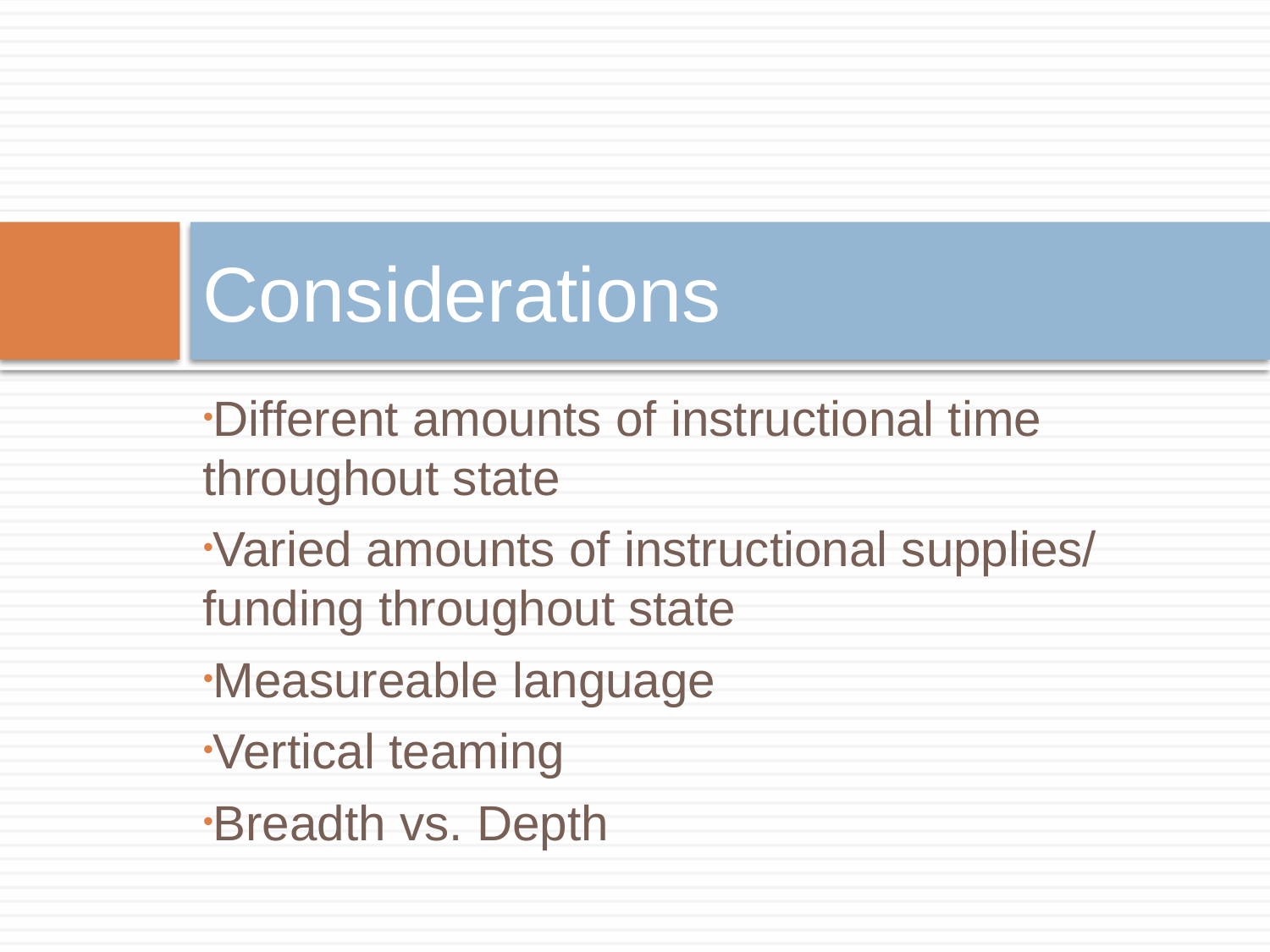

# Considerations
Different amounts of instructional time throughout state
Varied amounts of instructional supplies/ funding throughout state
Measureable language
Vertical teaming
Breadth vs. Depth